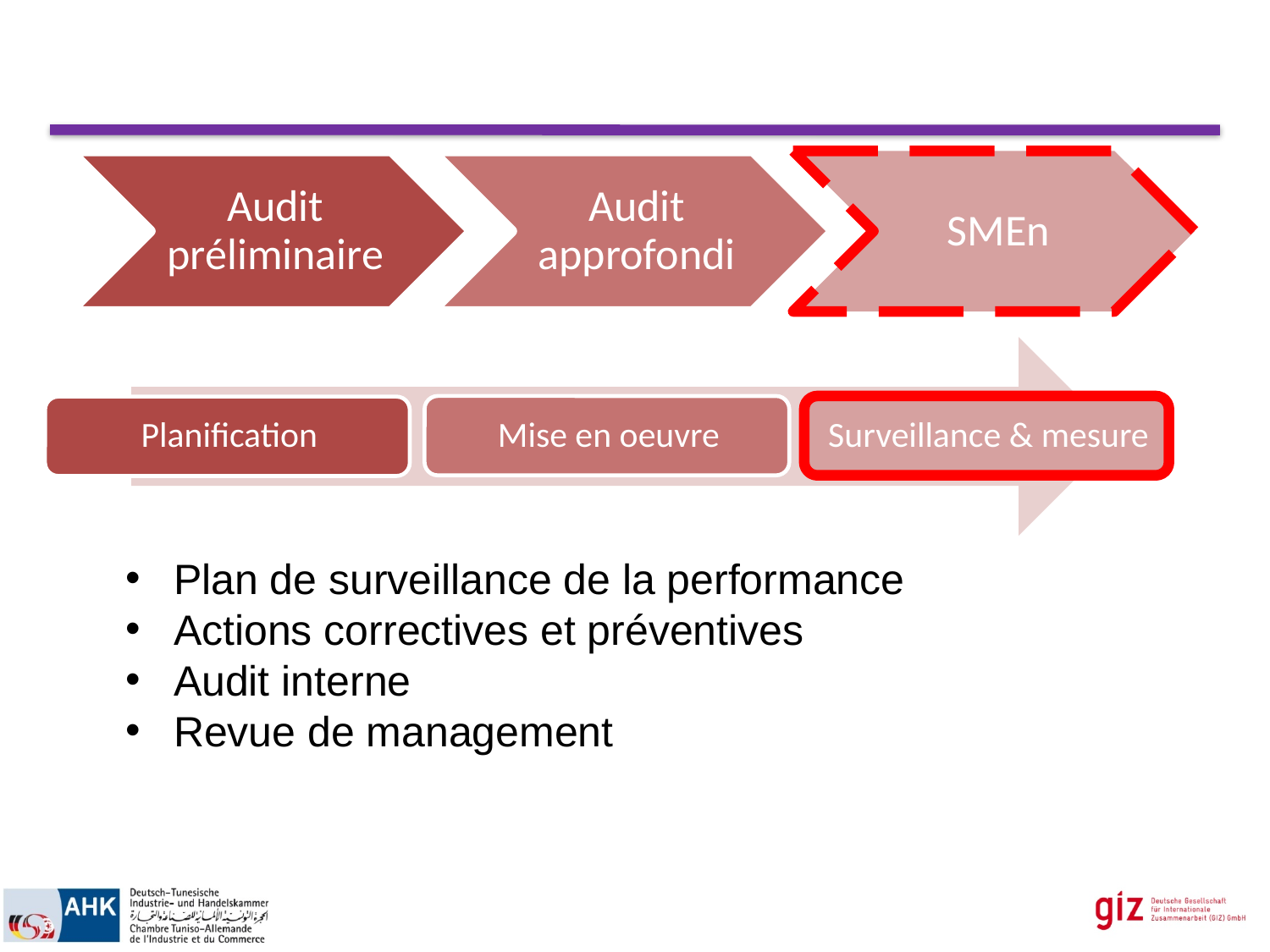

Audit préliminaire
Audit approfondi
SMEn

Planification
Mise en oeuvre
Surveillance & mesure
Plan de surveillance de la performance
Actions correctives et préventives
Audit interne
Revue de management